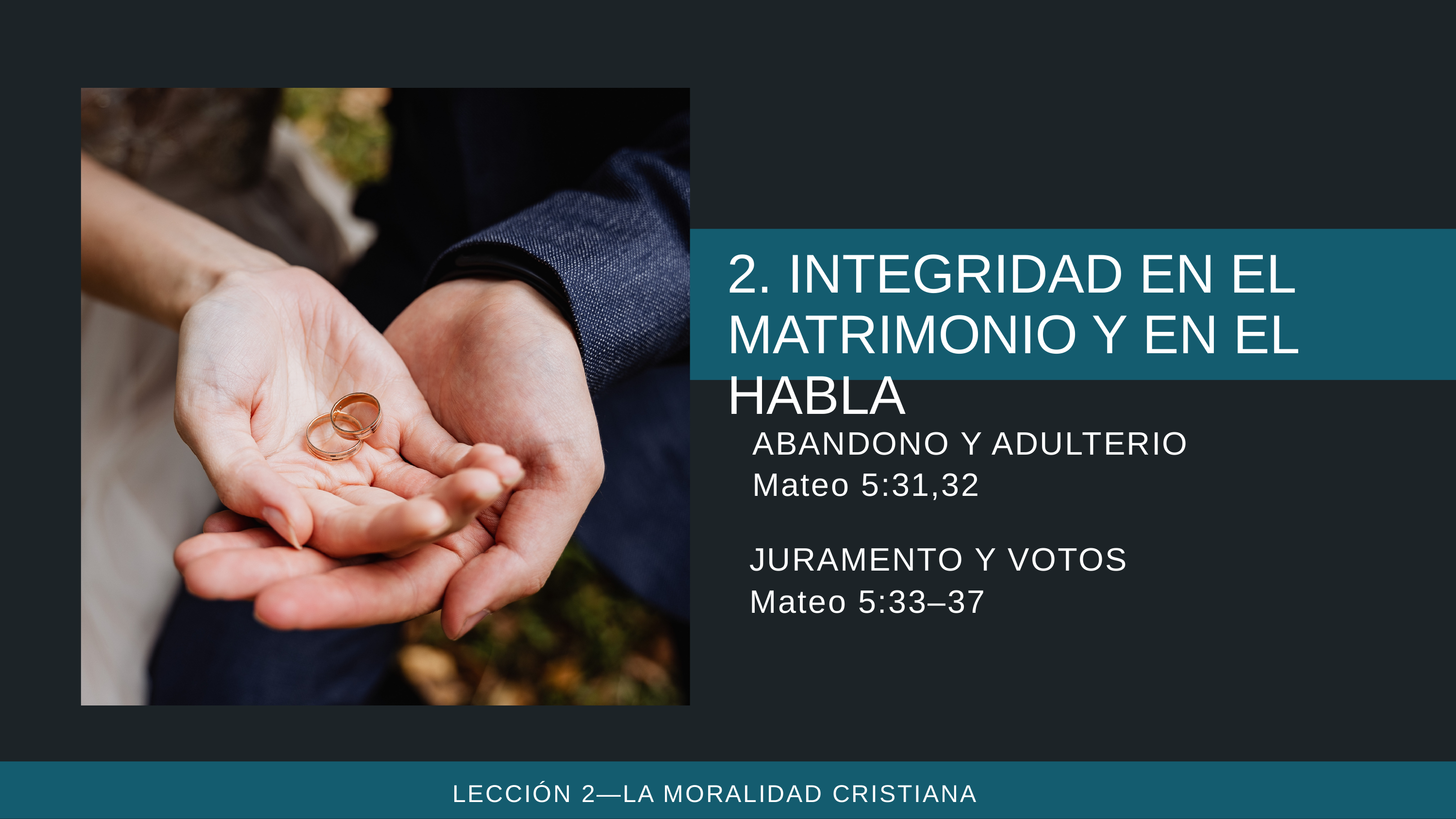

ABANDONO Y ADULTERIO
Mateo 5:31,32
JURAMENTO Y VOTOS
Mateo 5:33–37